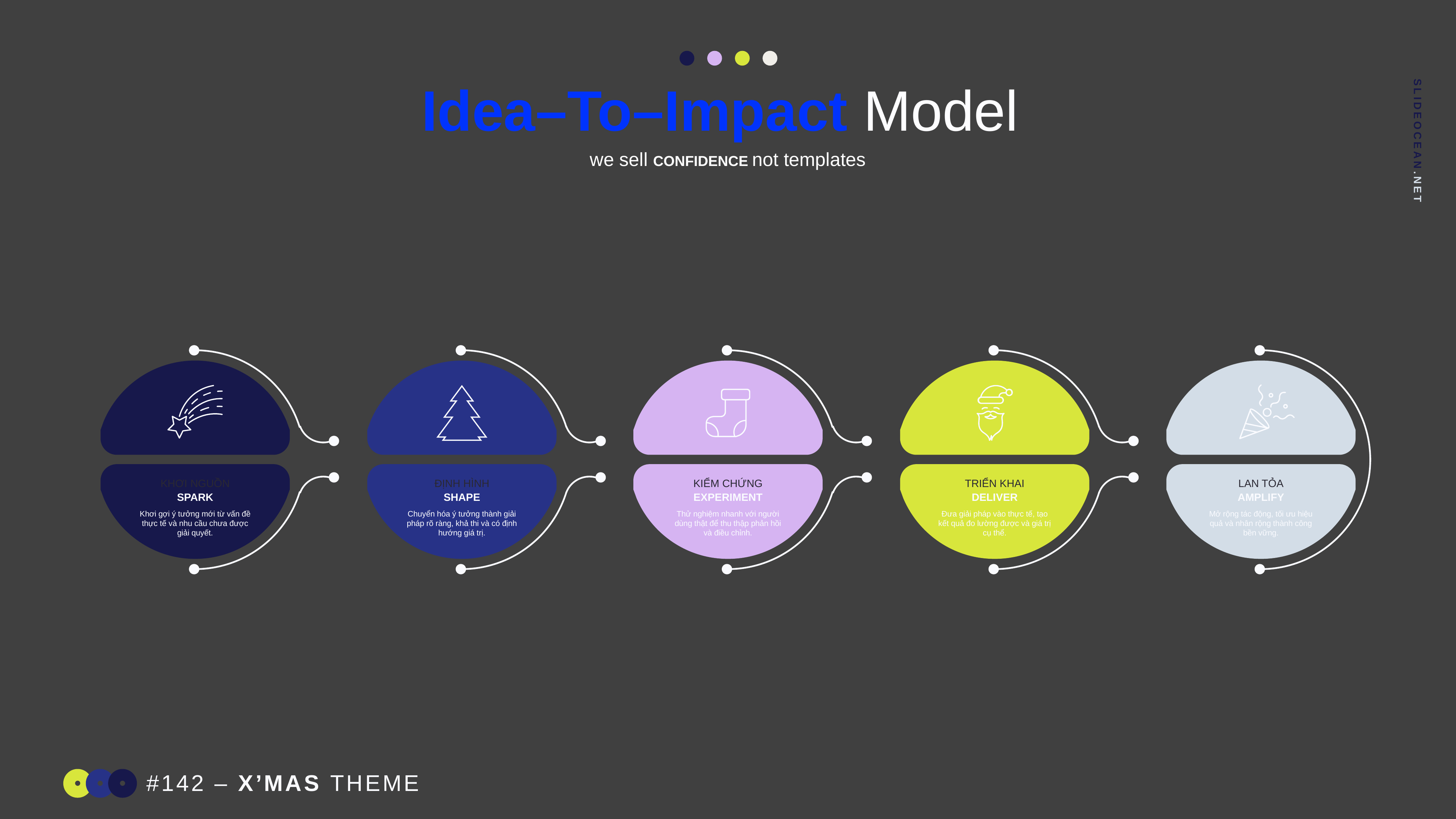

Idea–To–Impact Model
we sell CONFIDENCE not templates

KHƠI NGUỒN
SPARK
Khơi gợi ý tưởng mới từ vấn đề thực tế và nhu cầu chưa được giải quyết.
ĐỊNH HÌNH
SHAPE
Chuyển hóa ý tưởng thành giải pháp rõ ràng, khả thi và có định hướng giá trị.
KIỂM CHỨNG
EXPERIMENT
Thử nghiệm nhanh với người dùng thật để thu thập phản hồi và điều chỉnh.
TRIỂN KHAI
DELIVER
Đưa giải pháp vào thực tế, tạo kết quả đo lường được và giá trị cụ thể.
LAN TỎA
AMPLIFY
Mở rộng tác động, tối ưu hiệu quả và nhân rộng thành công bền vững.
#142 – X’MAS THEME